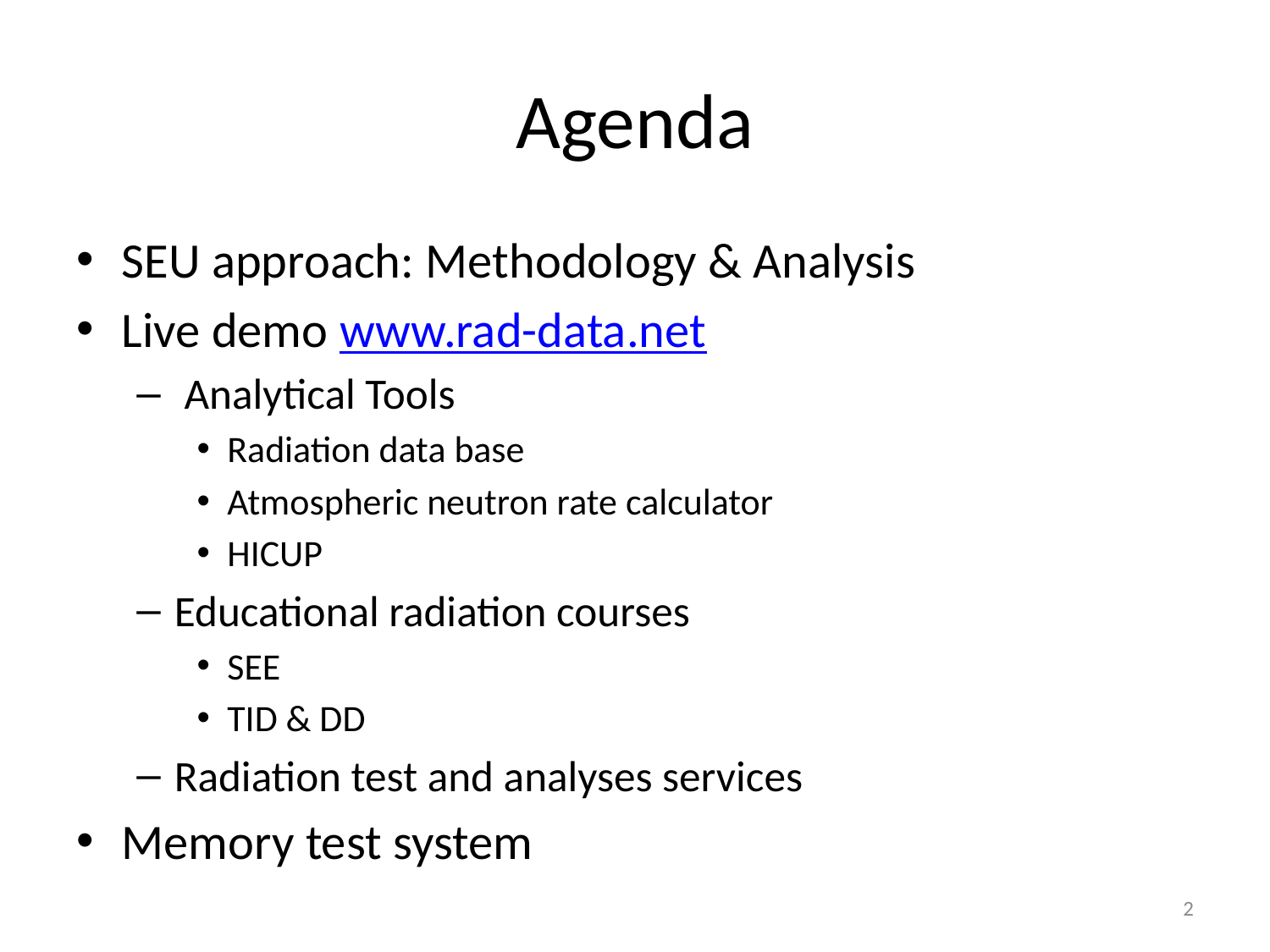

# Agenda
SEU approach: Methodology & Analysis
Live demo www.rad-data.net
 Analytical Tools
Radiation data base
Atmospheric neutron rate calculator
HICUP
Educational radiation courses
SEE
TID & DD
Radiation test and analyses services
Memory test system

2